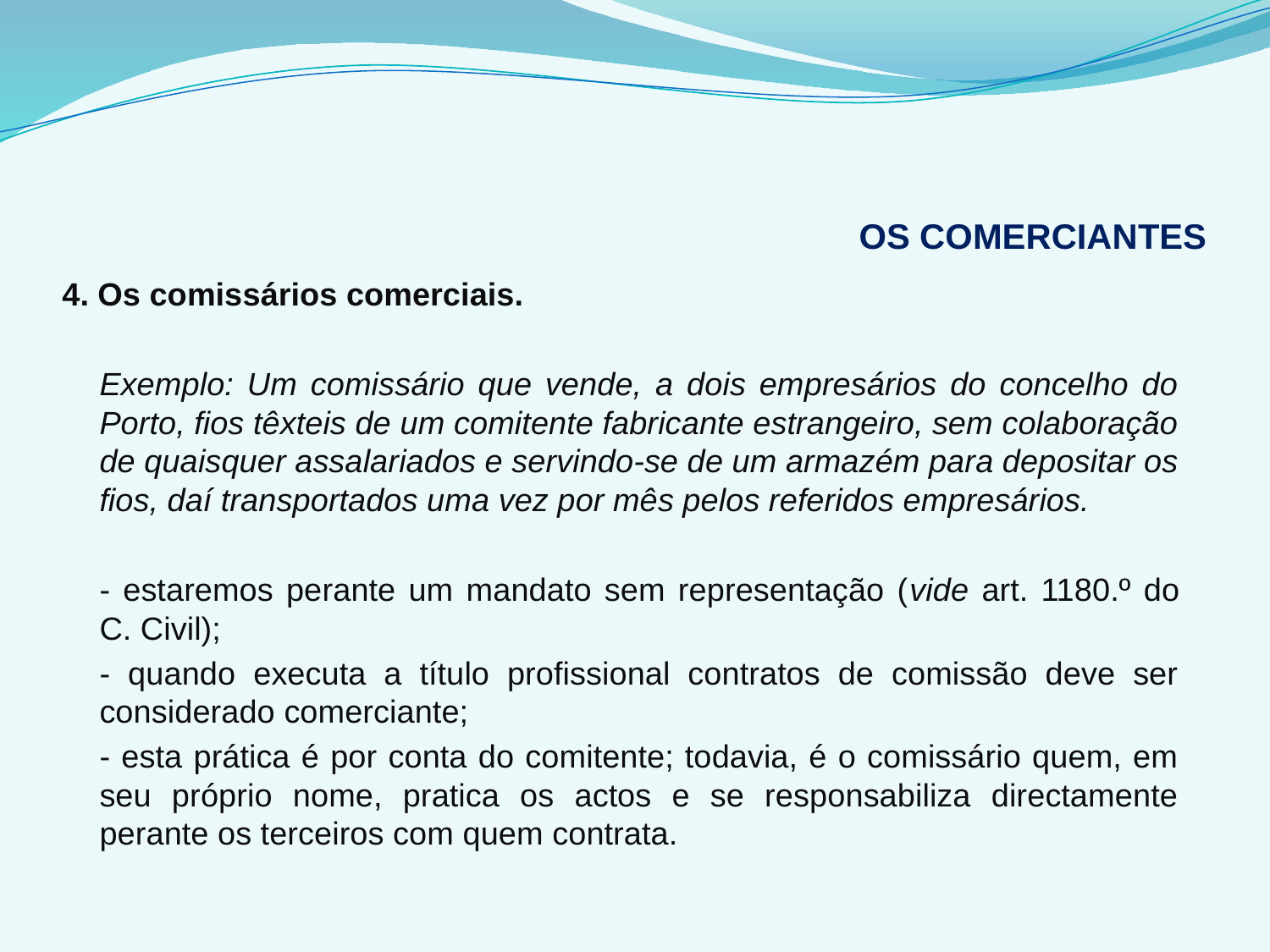

# OS COMERCIANTES
4. Os comissários comerciais.

	Exemplo: Um comissário que vende, a dois empresários do concelho do Porto, fios têxteis de um comitente fabricante estrangeiro, sem colaboração de quaisquer assalariados e servindo-se de um armazém para depositar os fios, daí transportados uma vez por mês pelos referidos empresários.

	- estaremos perante um mandato sem representação (vide art. 1180.º do C. Civil);
	- quando executa a título profissional contratos de comissão deve ser considerado comerciante;
	- esta prática é por conta do comitente; todavia, é o comissário quem, em seu próprio nome, pratica os actos e se responsabiliza directamente perante os terceiros com quem contrata.